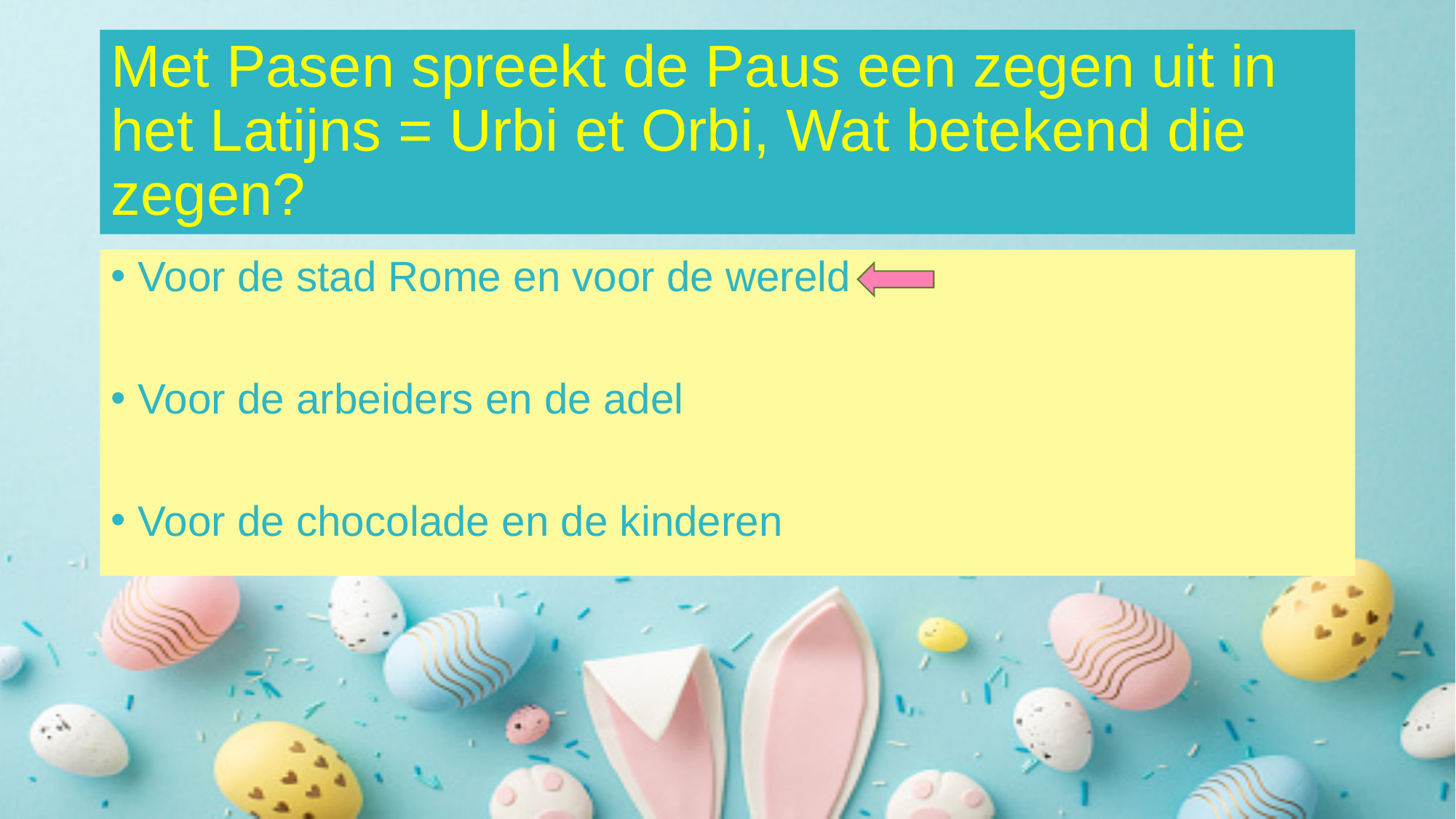

# Met Pasen spreekt de Paus een zegen uit in het Latijns = Urbi et Orbi, Wat betekend die zegen?

Voor de stad Rome en voor de wereld

Voor de arbeiders en de adel

Voor de chocolade en de kinderen